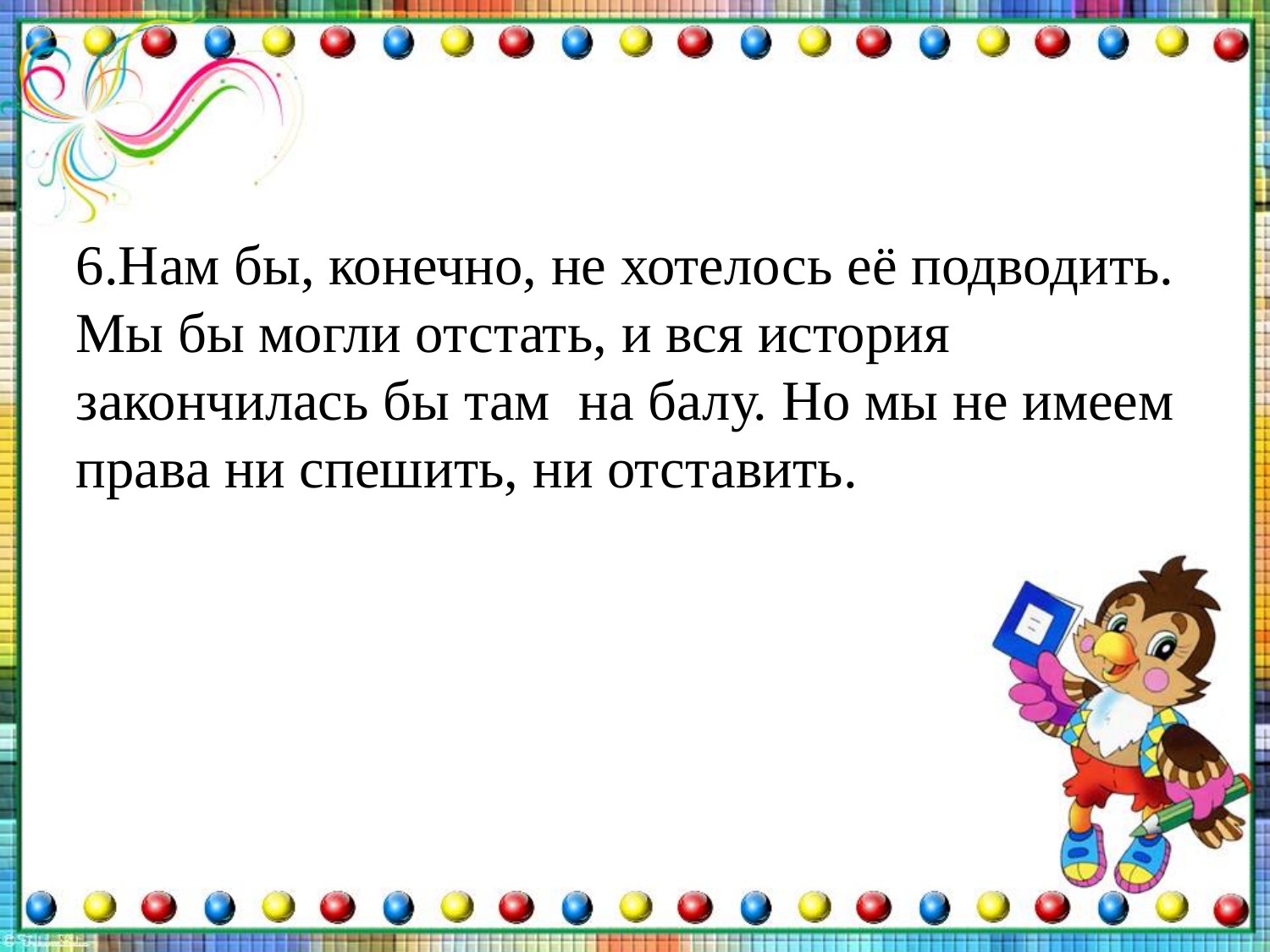

#
6.Нам бы, конечно, не хотелось её подводить. Мы бы могли отстать, и вся история закончилась бы там  на балу. Но мы не имеем права ни спешить, ни отставить.